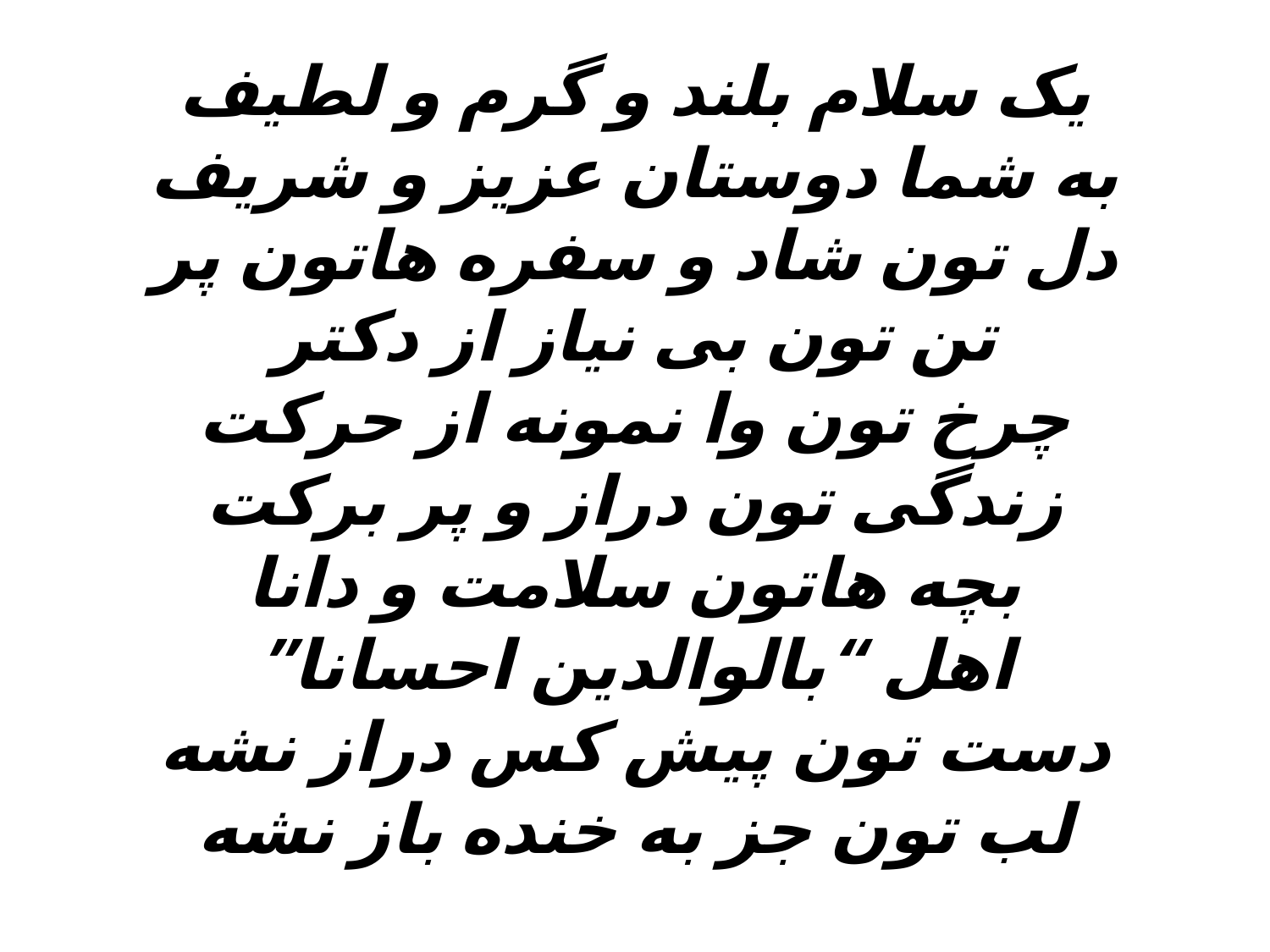

# یک سلام بلند و گرم و لطیف به شما دوستان عزیز و شریف دل تون شاد و سفره هاتون پر تن تون بی نیاز از دکتر چرخ تون وا نمونه از حرکت زندگی تون دراز و پر برکت بچه هاتون سلامت و دانا اهل “بالوالدین احسانا” دست تون پیش کس دراز نشه لب تون جز به خنده باز نشه